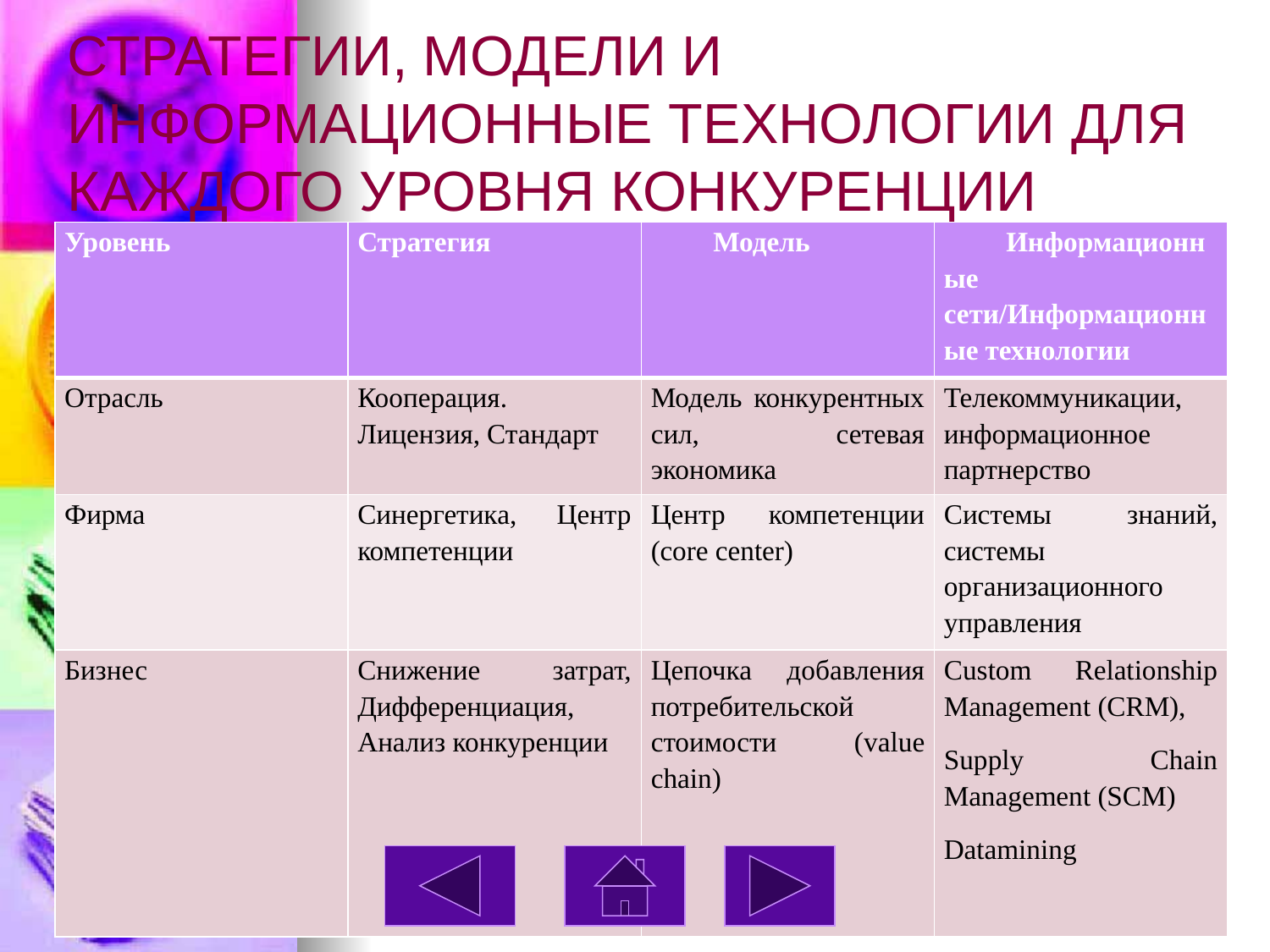

# СТРАТЕГИИ, МОДЕЛИ И ИНФОРМАЦИОННЫЕ ТЕХНОЛОГИИ ДЛЯ КАЖДОГО УРОВНЯ КОНКУРЕНЦИИ
| Уровень | Стратегия | Модель | Информационные сети/Информационные технологии |
| --- | --- | --- | --- |
| Отрасль | Кооперация. Лицензия, Стандарт | Модель конкурентных сил, сетевая экономика | Телекоммуникации, информационное партнерство |
| Фирма | Синергетика, Центр компетенции | Центр компетенции (core center) | Системы знаний, системы организационного управления |
| Бизнес | Снижение затрат, Дифференциация, Анализ конкуренции | Цепочка добавления потребительской стоимости (value chain) | Custom Relationship Management (CRM), Supply Chain Management (SCM) Datamining |